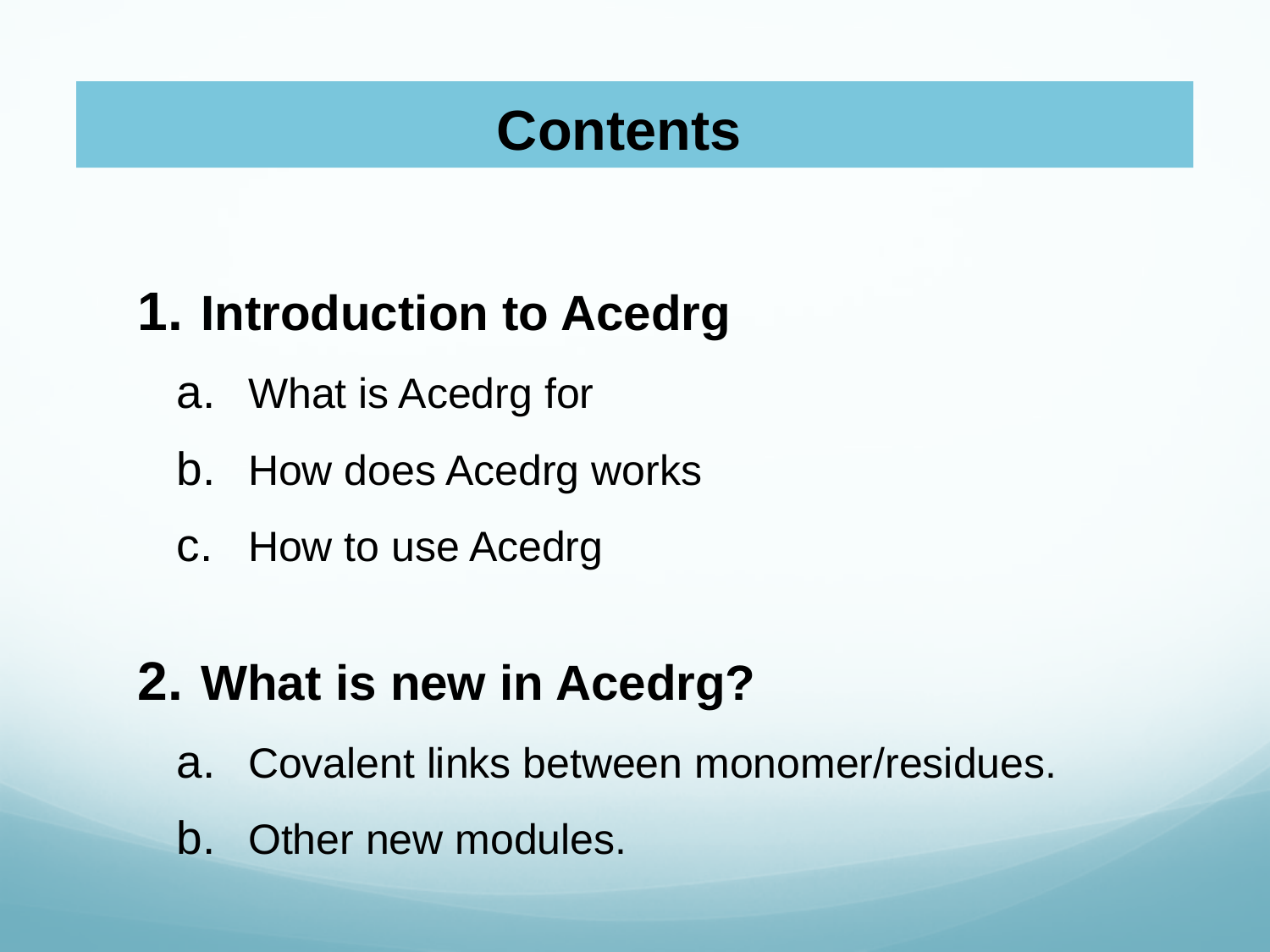

# Contents

Introduction to Acedrg
What is Acedrg for
How does Acedrg works
How to use Acedrg

What is new in Acedrg?
Covalent links between monomer/residues.
Other new modules.